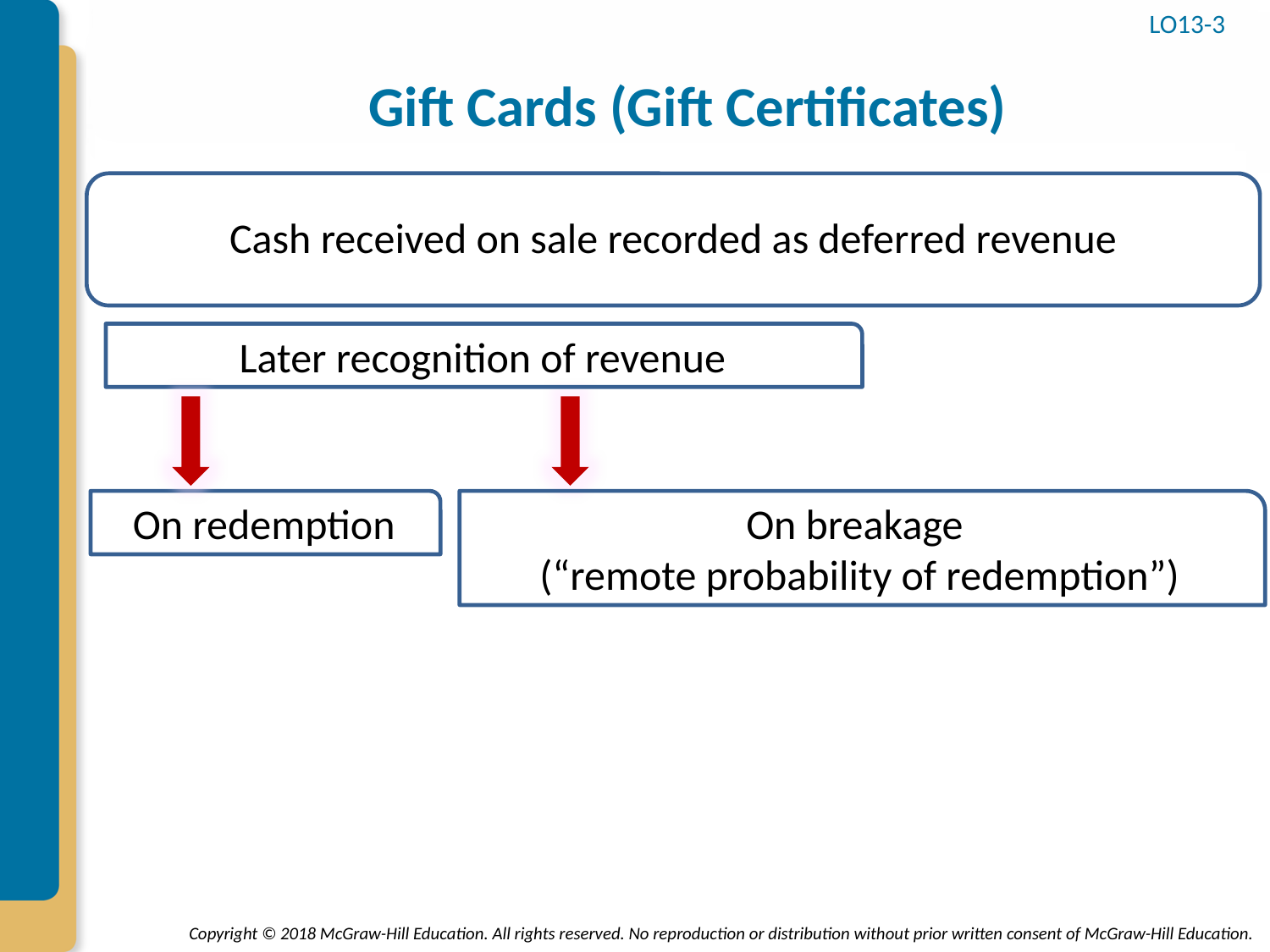

# Gift Cards (Gift Certificates)
LO13-3
Cash received on sale recorded as deferred revenue
Later recognition of revenue

On redemption
On breakage
(“remote probability of redemption”)